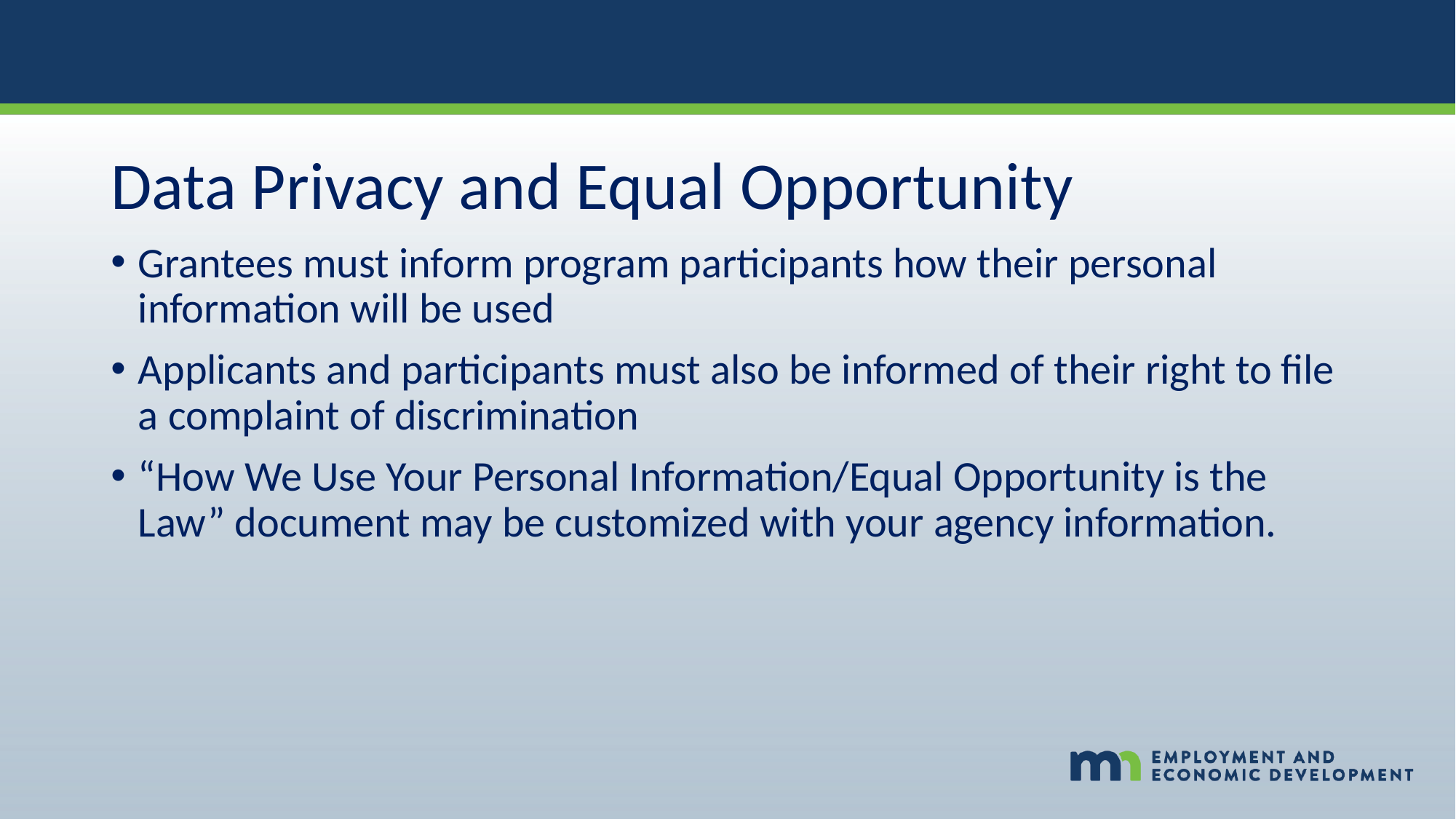

# Data Privacy and Equal Opportunity
Grantees must inform program participants how their personal information will be used
Applicants and participants must also be informed of their right to file a complaint of discrimination
“How We Use Your Personal Information/Equal Opportunity is the Law” document may be customized with your agency information.